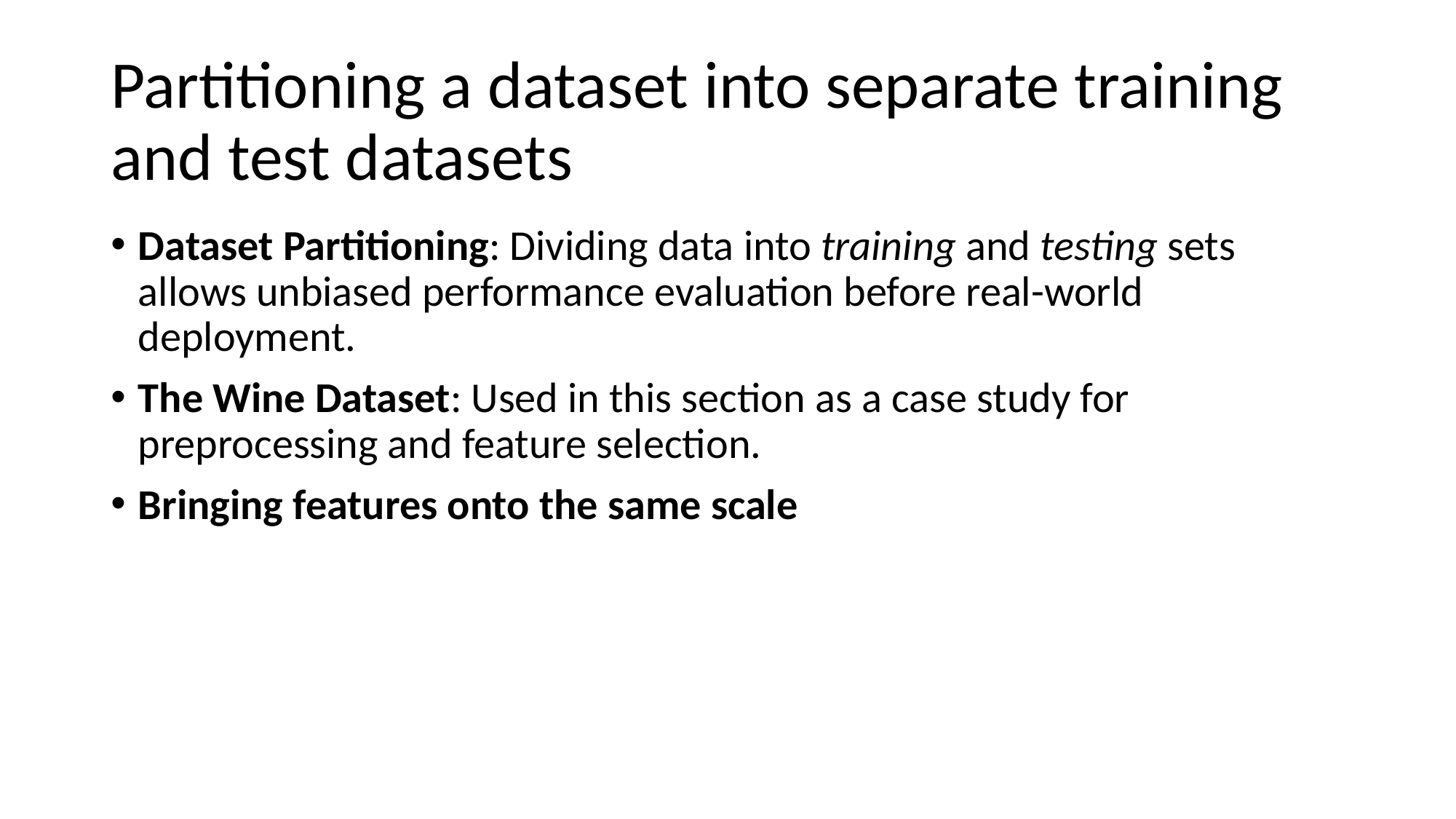

# Partitioning a dataset into separate training and test datasets
Dataset Partitioning: Dividing data into training and testing sets allows unbiased performance evaluation before real-world deployment.
The Wine Dataset: Used in this section as a case study for preprocessing and feature selection.
Bringing features onto the same scale